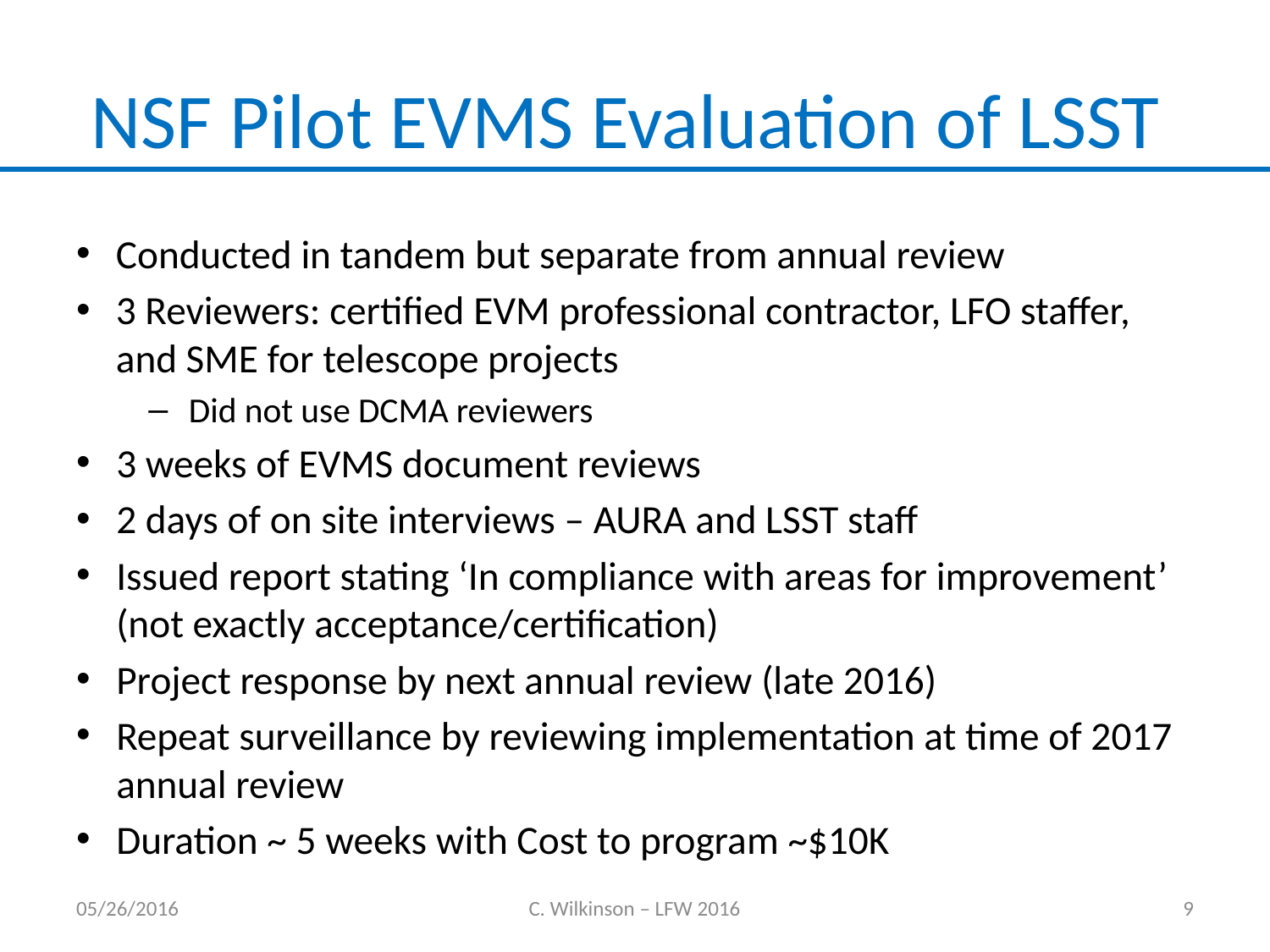

# NSF Pilot EVMS Evaluation of LSST
Conducted in tandem but separate from annual review
3 Reviewers: certified EVM professional contractor, LFO staffer, and SME for telescope projects
Did not use DCMA reviewers
3 weeks of EVMS document reviews
2 days of on site interviews – AURA and LSST staff
Issued report stating ‘In compliance with areas for improvement’ (not exactly acceptance/certification)
Project response by next annual review (late 2016)
Repeat surveillance by reviewing implementation at time of 2017 annual review
Duration ~ 5 weeks with Cost to program ~$10K

05/26/2016
C. Wilkinson – LFW 2016
9